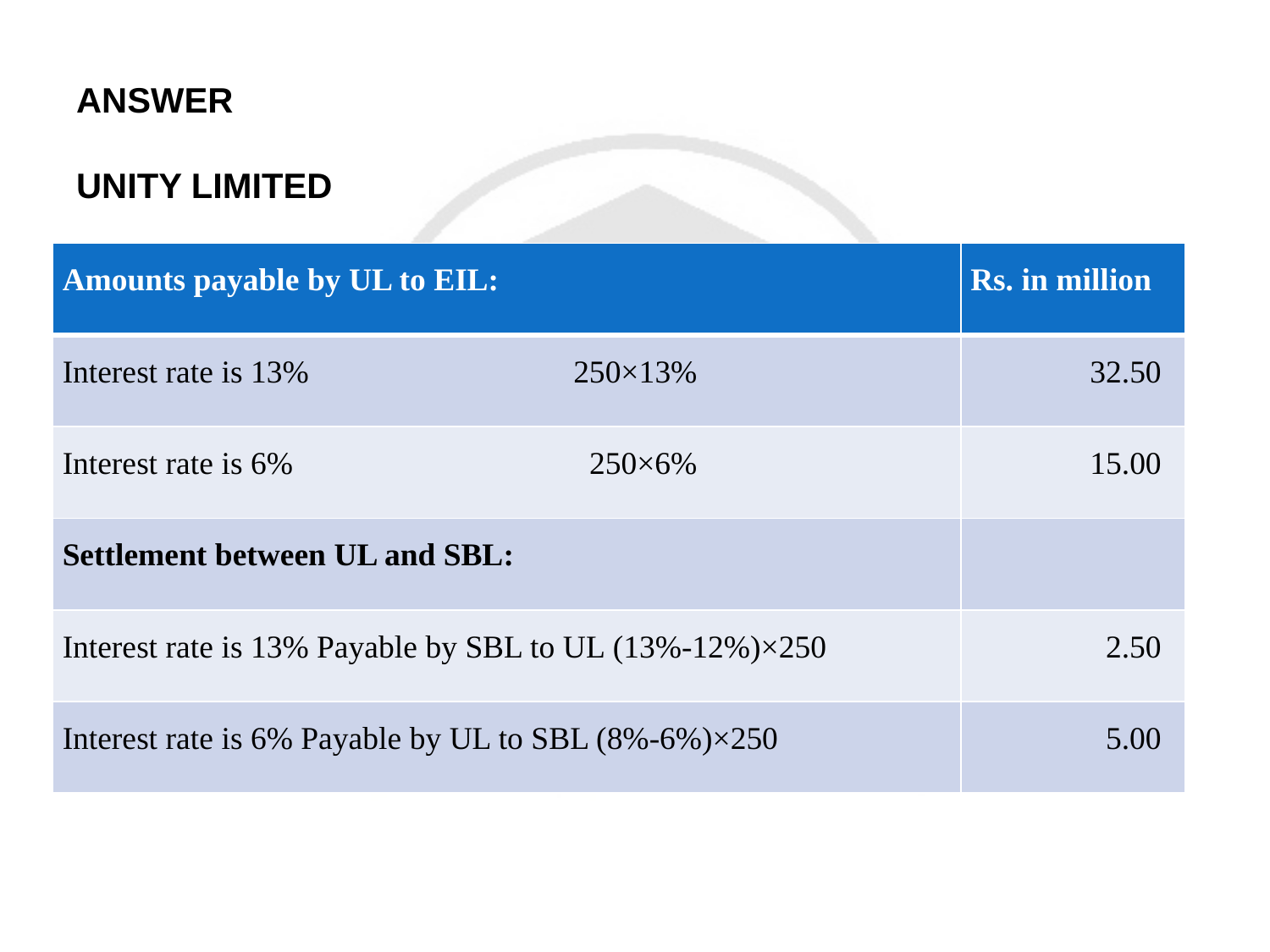

# ANSWER UNITY LIMITED
| Amounts payable by UL to EIL: | Rs. in million |
| --- | --- |
| Interest rate is 13% 250×13% | 32.50 |
| Interest rate is 6% 250×6% | 15.00 |
| Settlement between UL and SBL: |  |
| Interest rate is 13% Payable by SBL to UL (13%-12%)×250 | 2.50 |
| Interest rate is 6% Payable by UL to SBL (8%-6%)×250 | 5.00 |